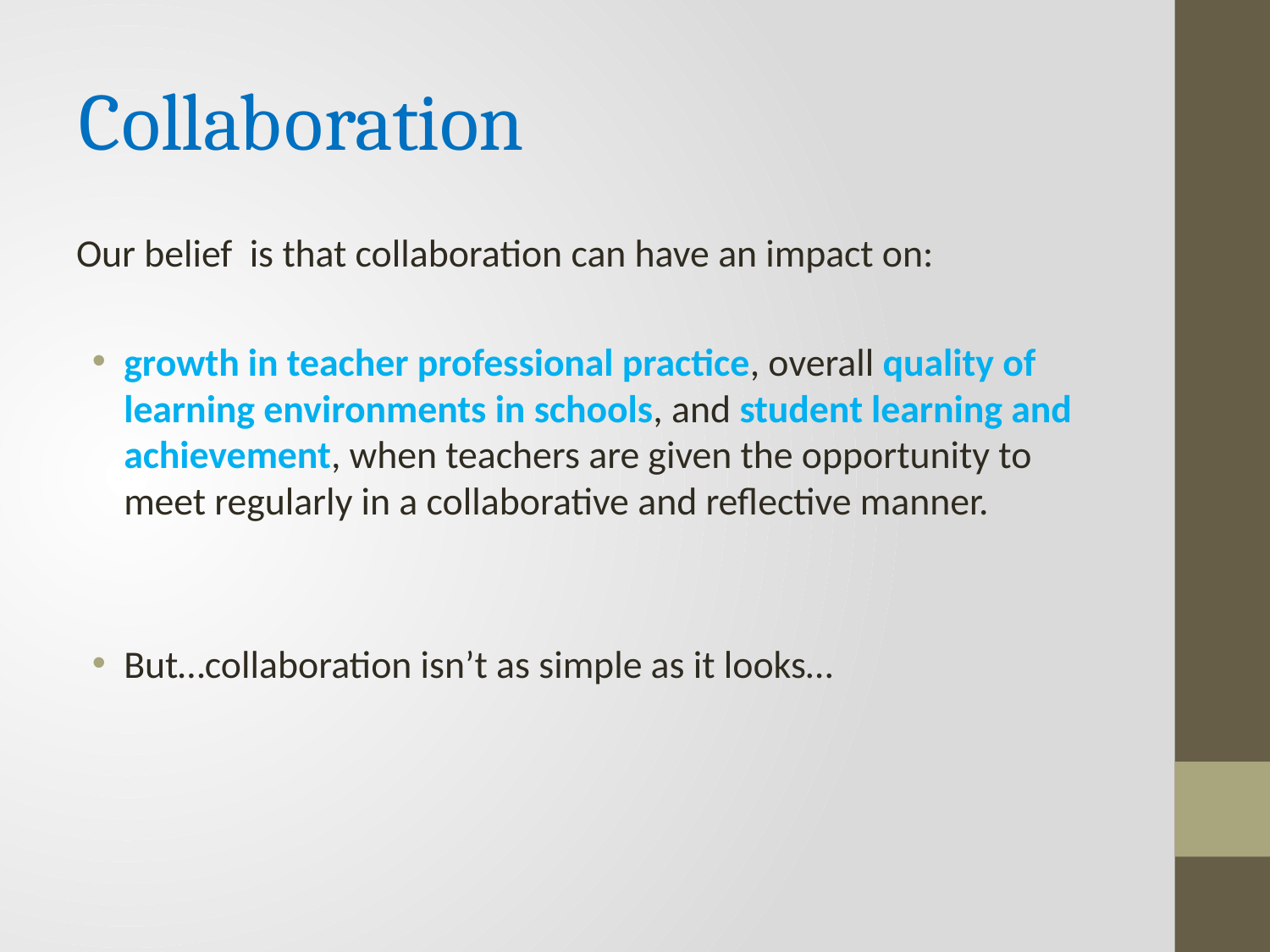

# Collaboration
Our belief  is that collaboration can have an impact on:

growth in teacher professional practice, overall quality of learning environments in schools, and student learning and achievement, when teachers are given the opportunity to meet regularly in a collaborative and reflective manner.

But…collaboration isn’t as simple as it looks…